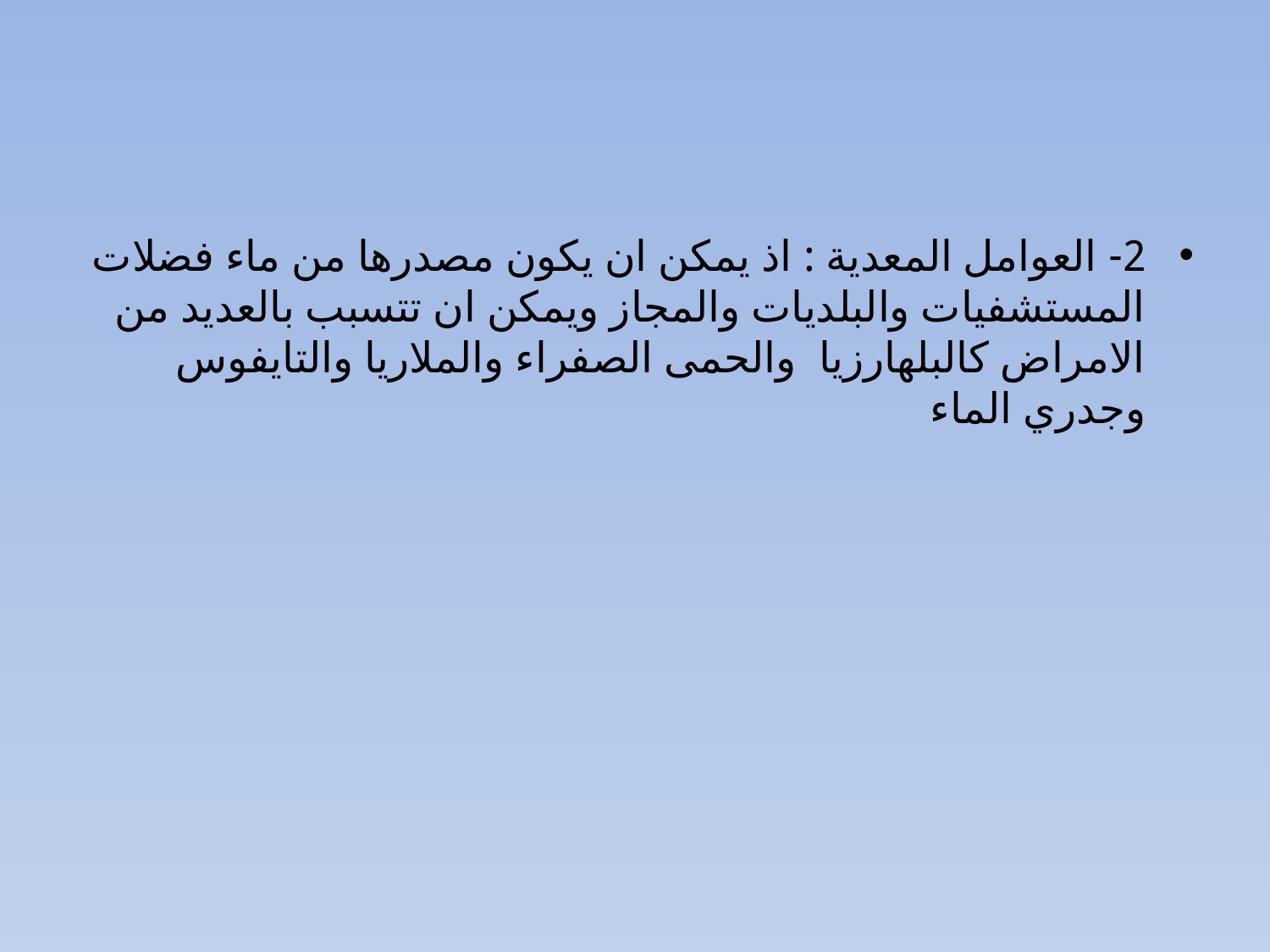

#
2- العوامل المعدية : اذ يمكن ان يكون مصدرها من ماء فضلات المستشفيات والبلديات والمجاز ويمكن ان تتسبب بالعديد من الامراض كالبلهارزيا  والحمى الصفراء والملاريا والتايفوس وجدري الماء